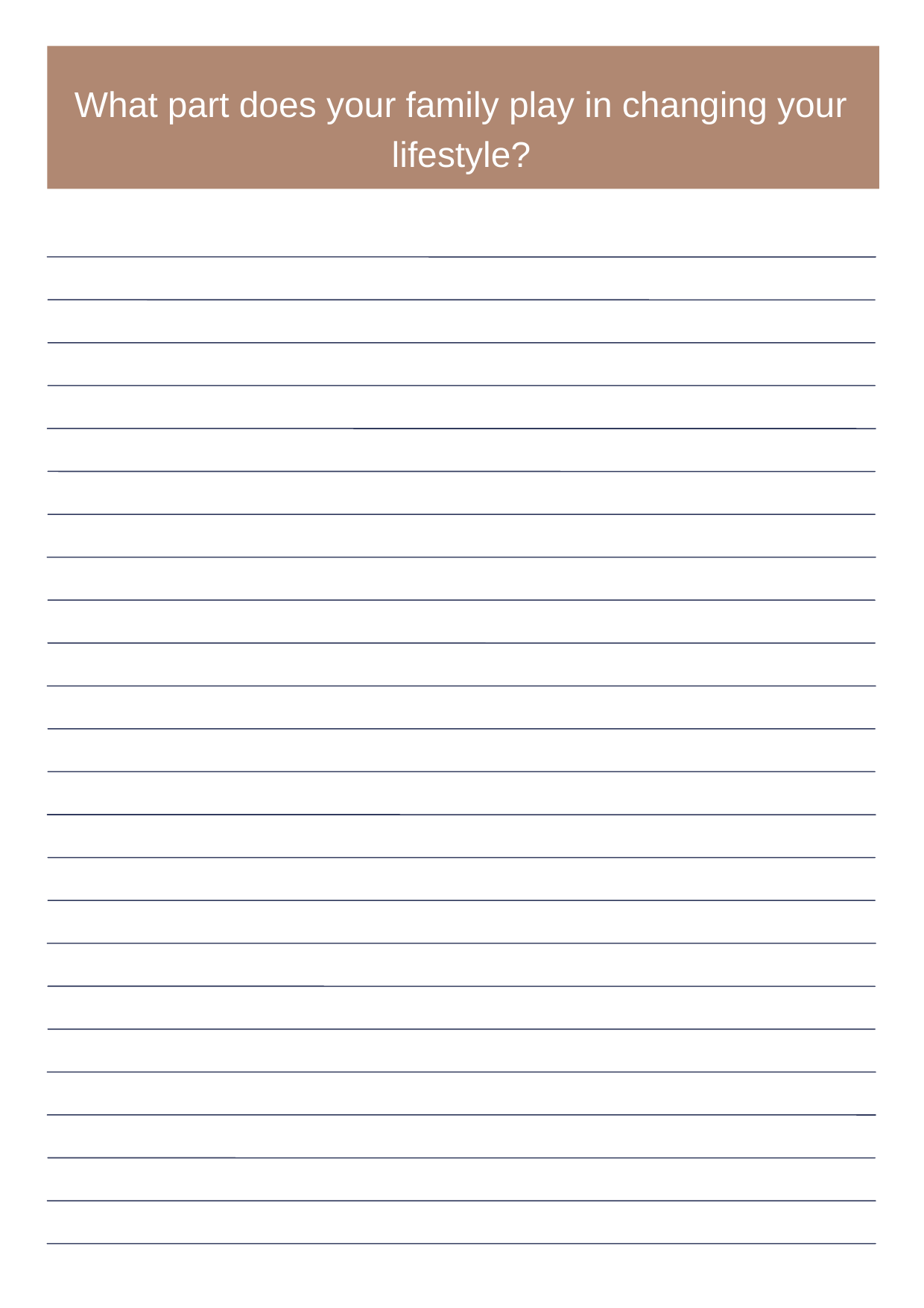

What part does your family play in changing your lifestyle?